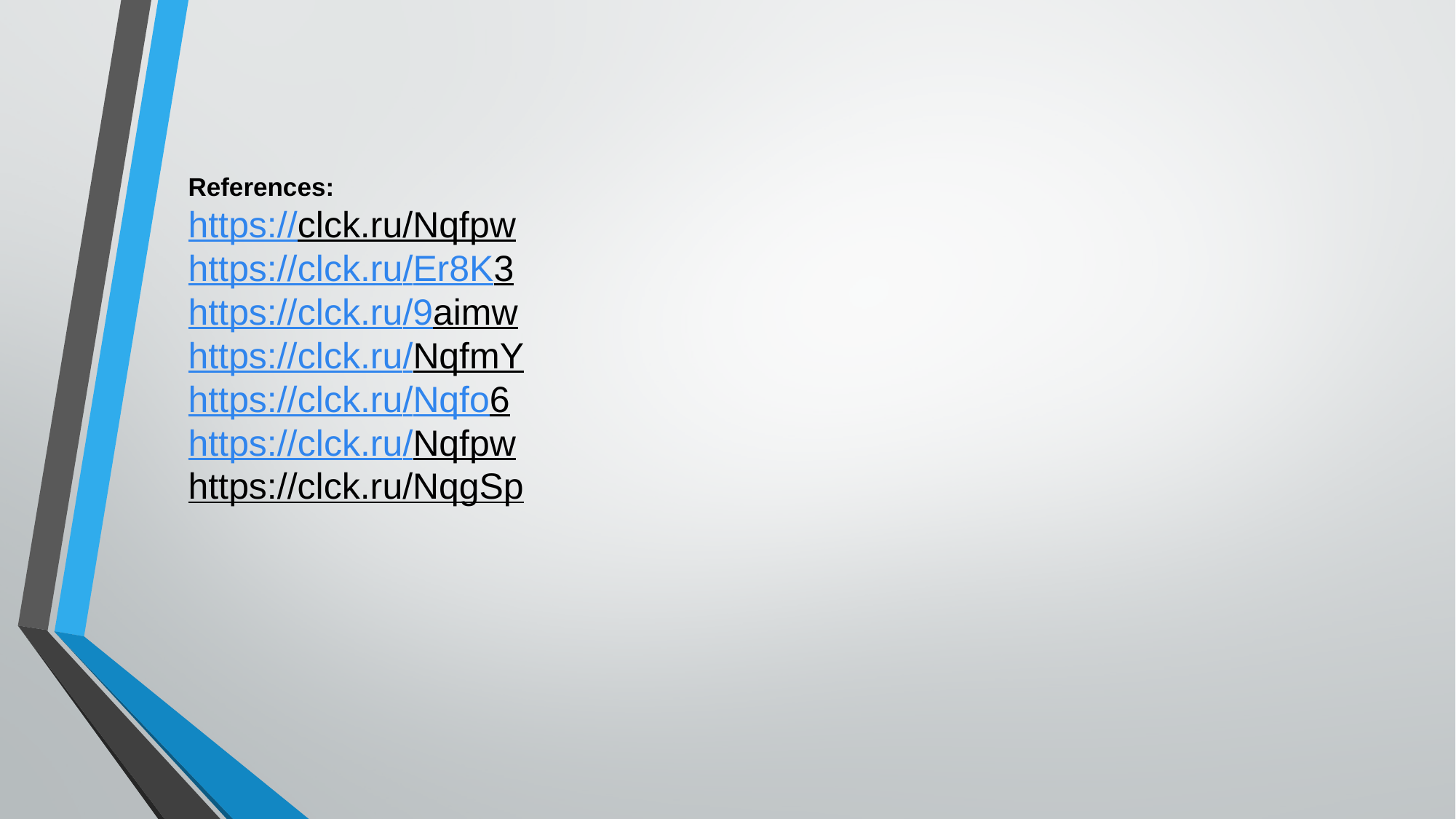

# References: https://clck.ru/Nqfpw https://clck.ru/Er8K3 https://clck.ru/9aimw https://clck.ru/NqfmY https://clck.ru/Nqfo6 https://clck.ru/Nqfpw https://clck.ru/NqgSp